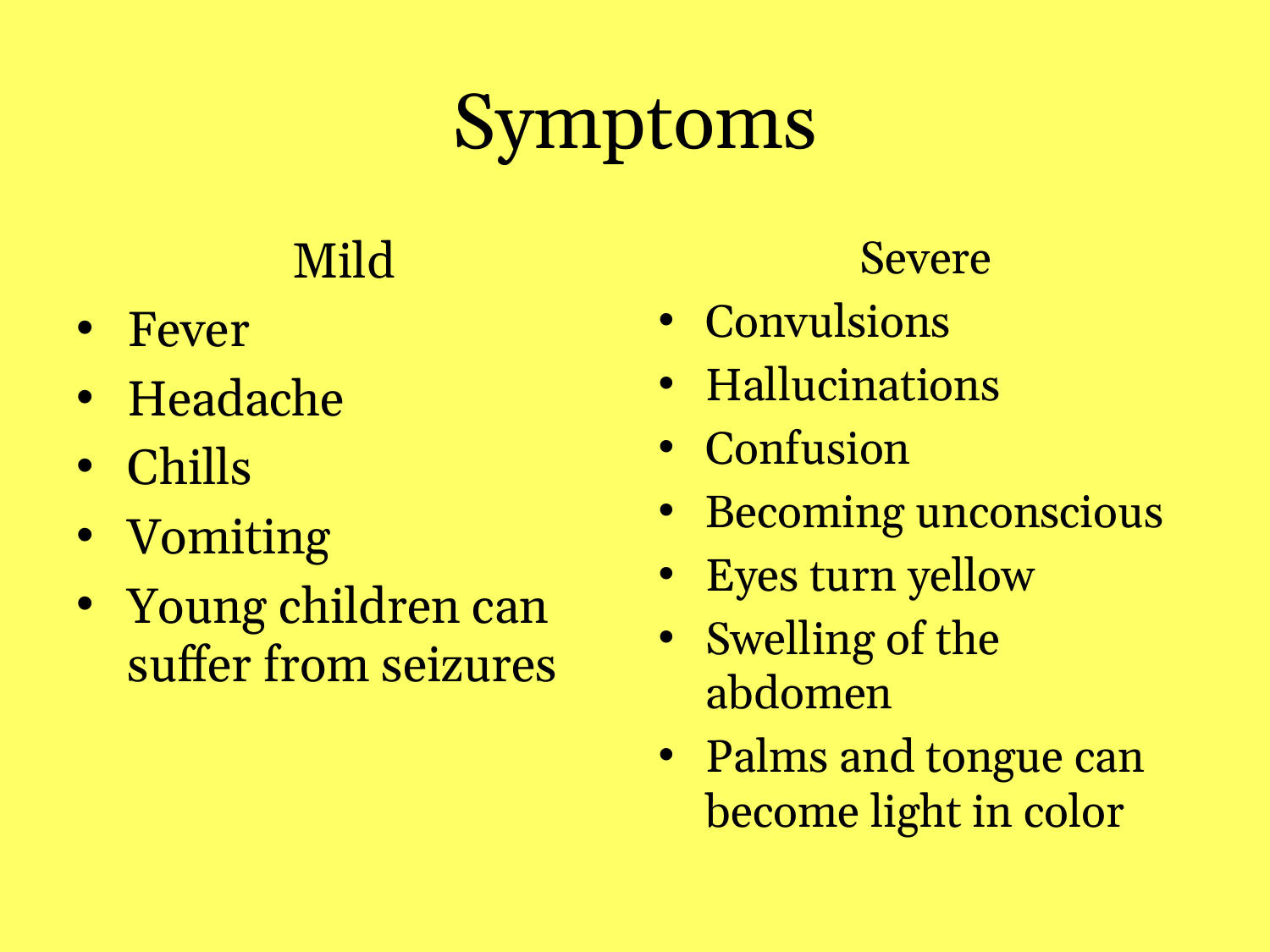

# Symptoms
Mild
Fever
Headache
Chills
Vomiting
Young children can suffer from seizures

Severe
Convulsions
Hallucinations
Confusion
Becoming unconscious
Eyes turn yellow
Swelling of the abdomen
Palms and tongue can become light in color